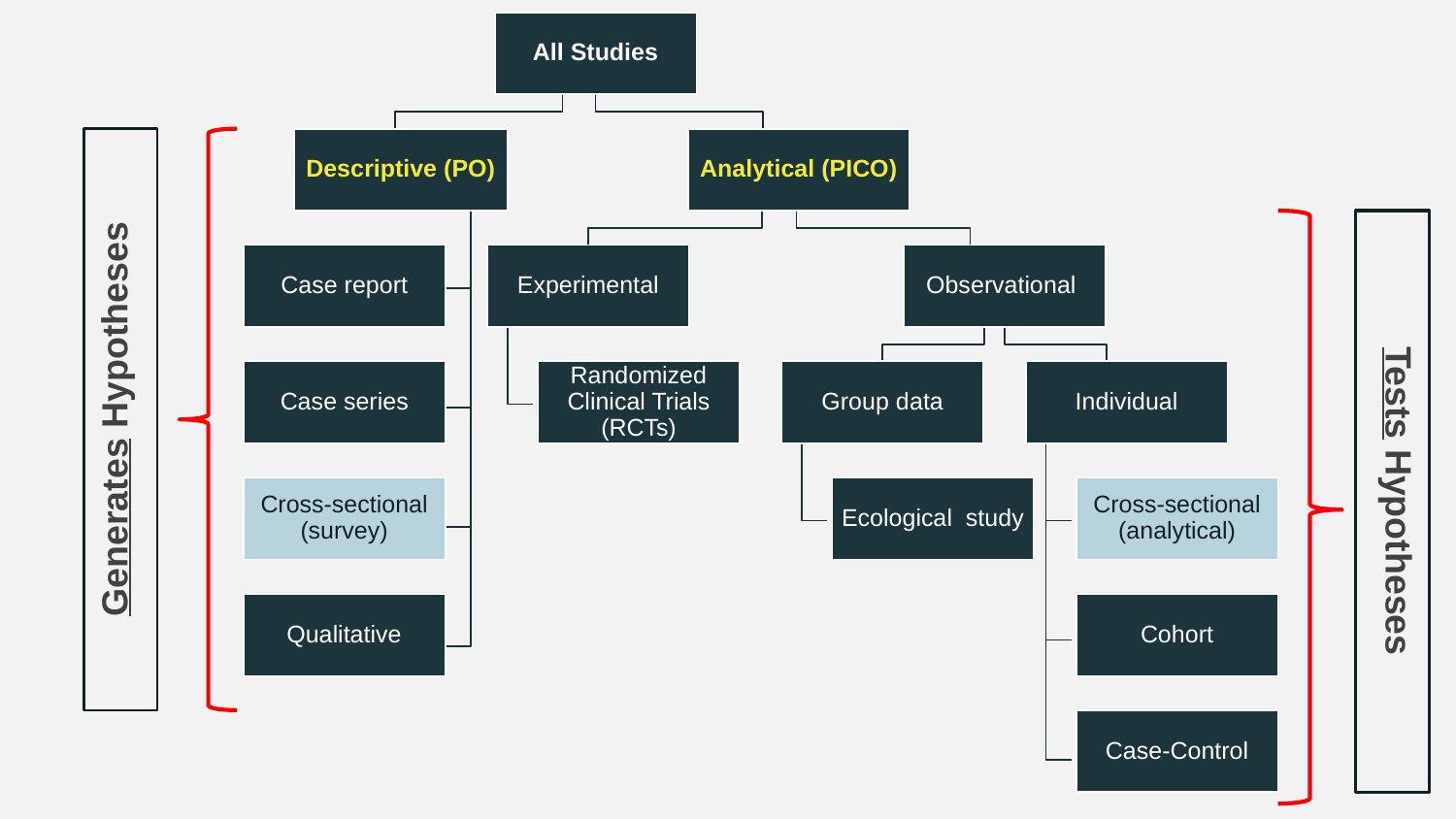

All Studies

Descriptive (PO)
Analytical (PICO)

Case report
Experimental
Observational

Case series
Randomized Clinical Trials (RCTs)
Group data
Individual

Cross-sectional (survey)
Ecological  study
Cross-sectional (analytical)
Qualitative
Cohort
Case-Control
Generates Hypotheses

Tests Hypotheses